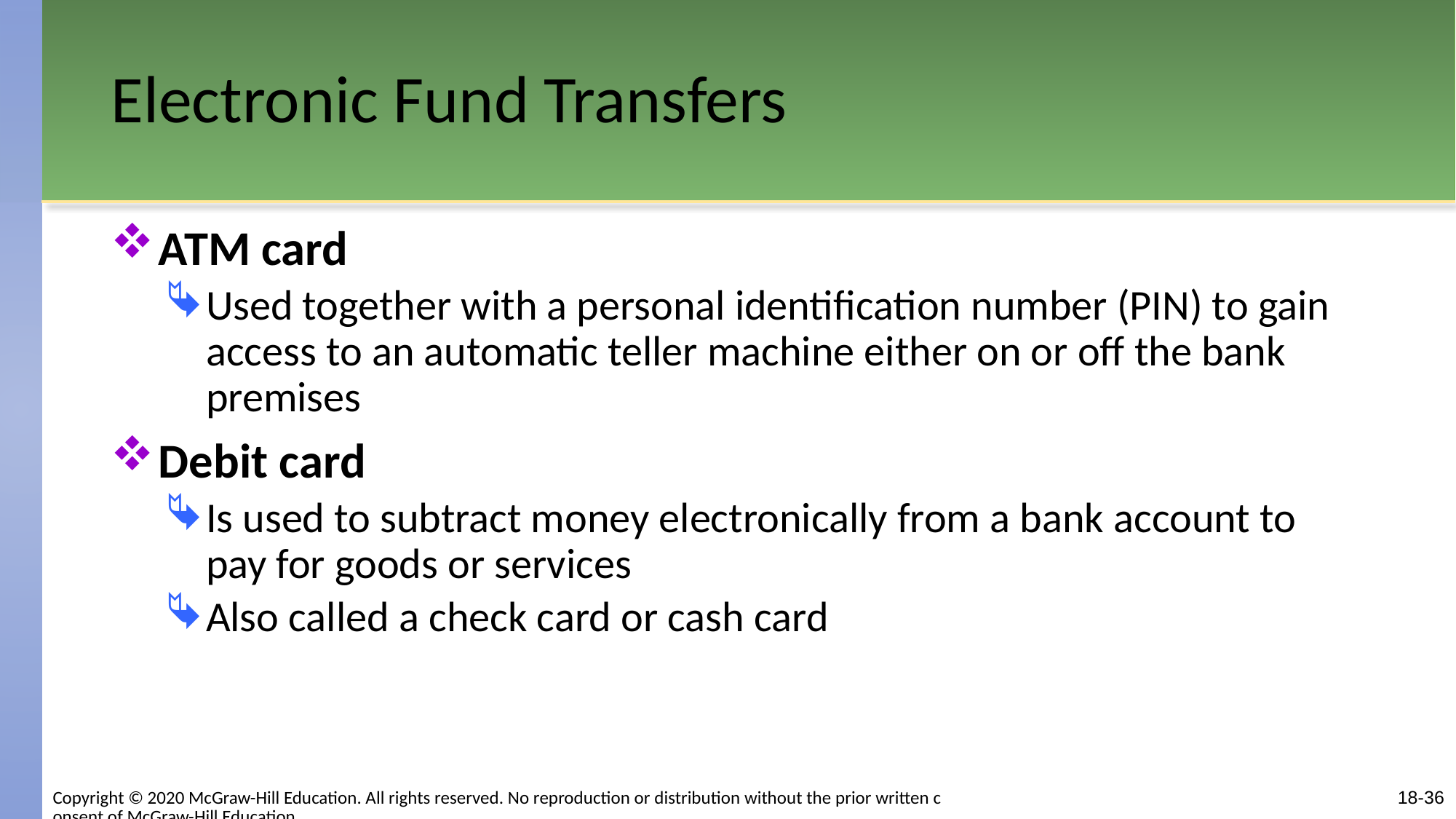

# Electronic Fund Transfers
ATM card
Used together with a personal identification number (PIN) to gain access to an automatic teller machine either on or off the bank premises
Debit card
Is used to subtract money electronically from a bank account to pay for goods or services
Also called a check card or cash card
Copyright © 2020 McGraw-Hill Education. All rights reserved. No reproduction or distribution without the prior written consent of McGraw-Hill Education.
18-36